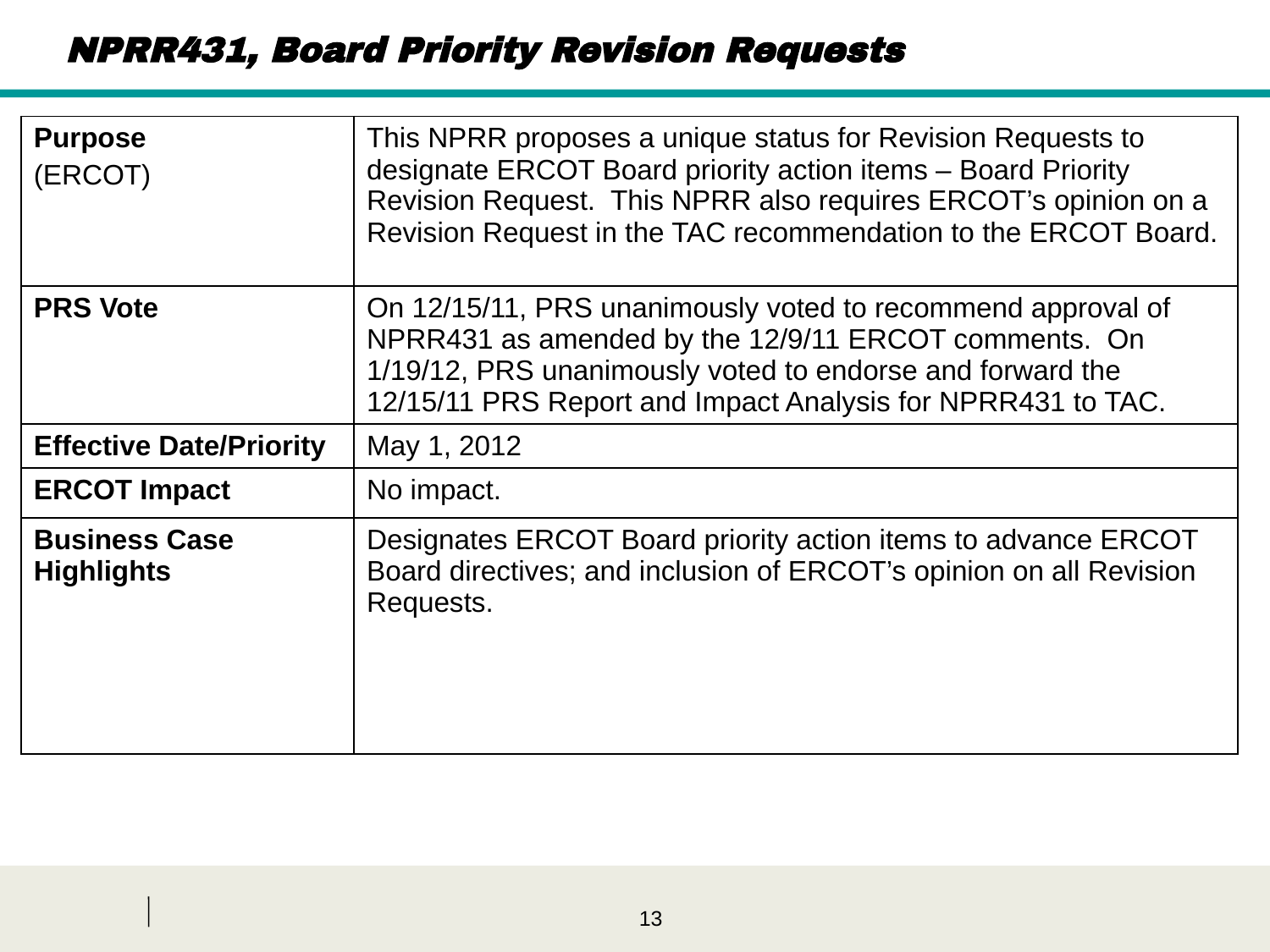

NPRR431, Board Priority Revision Requests
| Purpose (ERCOT) | This NPRR proposes a unique status for Revision Requests to designate ERCOT Board priority action items – Board Priority Revision Request. This NPRR also requires ERCOT’s opinion on a Revision Request in the TAC recommendation to the ERCOT Board. |
| --- | --- |
| PRS Vote | On 12/15/11, PRS unanimously voted to recommend approval of NPRR431 as amended by the 12/9/11 ERCOT comments. On 1/19/12, PRS unanimously voted to endorse and forward the 12/15/11 PRS Report and Impact Analysis for NPRR431 to TAC. |
| Effective Date/Priority | May 1, 2012 |
| ERCOT Impact | No impact. |
| Business Case Highlights | Designates ERCOT Board priority action items to advance ERCOT Board directives; and inclusion of ERCOT’s opinion on all Revision Requests. |